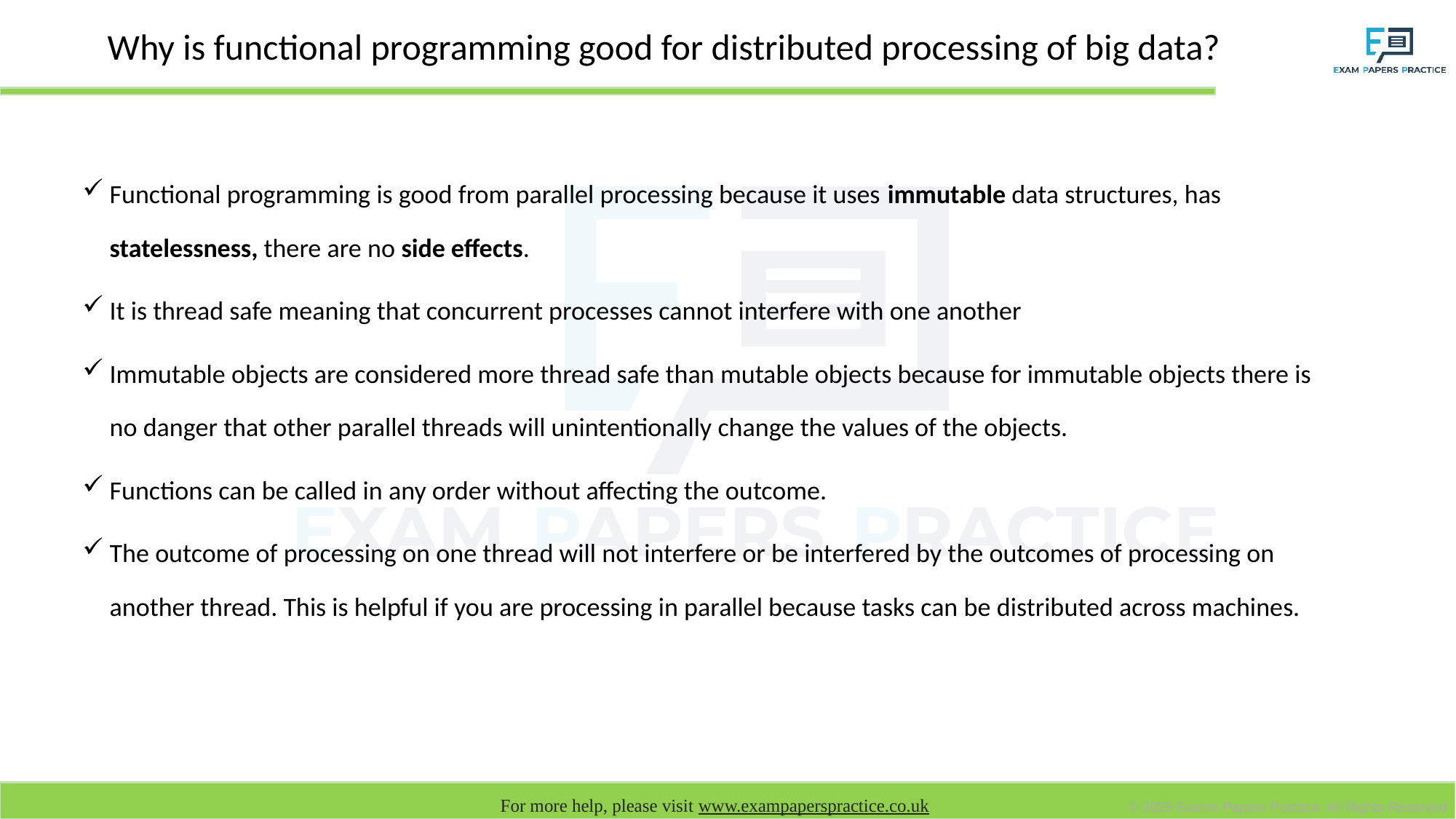

# Why is functional programming good for distributed processing of big data?
Functional programming is good from parallel processing because it uses immutable data structures, has statelessness, there are no side effects.
It is thread safe meaning that concurrent processes cannot interfere with one another
Immutable objects are considered more thread safe than mutable objects because for immutable objects there is no danger that other parallel threads will unintentionally change the values of the objects.
Functions can be called in any order without affecting the outcome.
The outcome of processing on one thread will not interfere or be interfered by the outcomes of processing on another thread. This is helpful if you are processing in parallel because tasks can be distributed across machines.